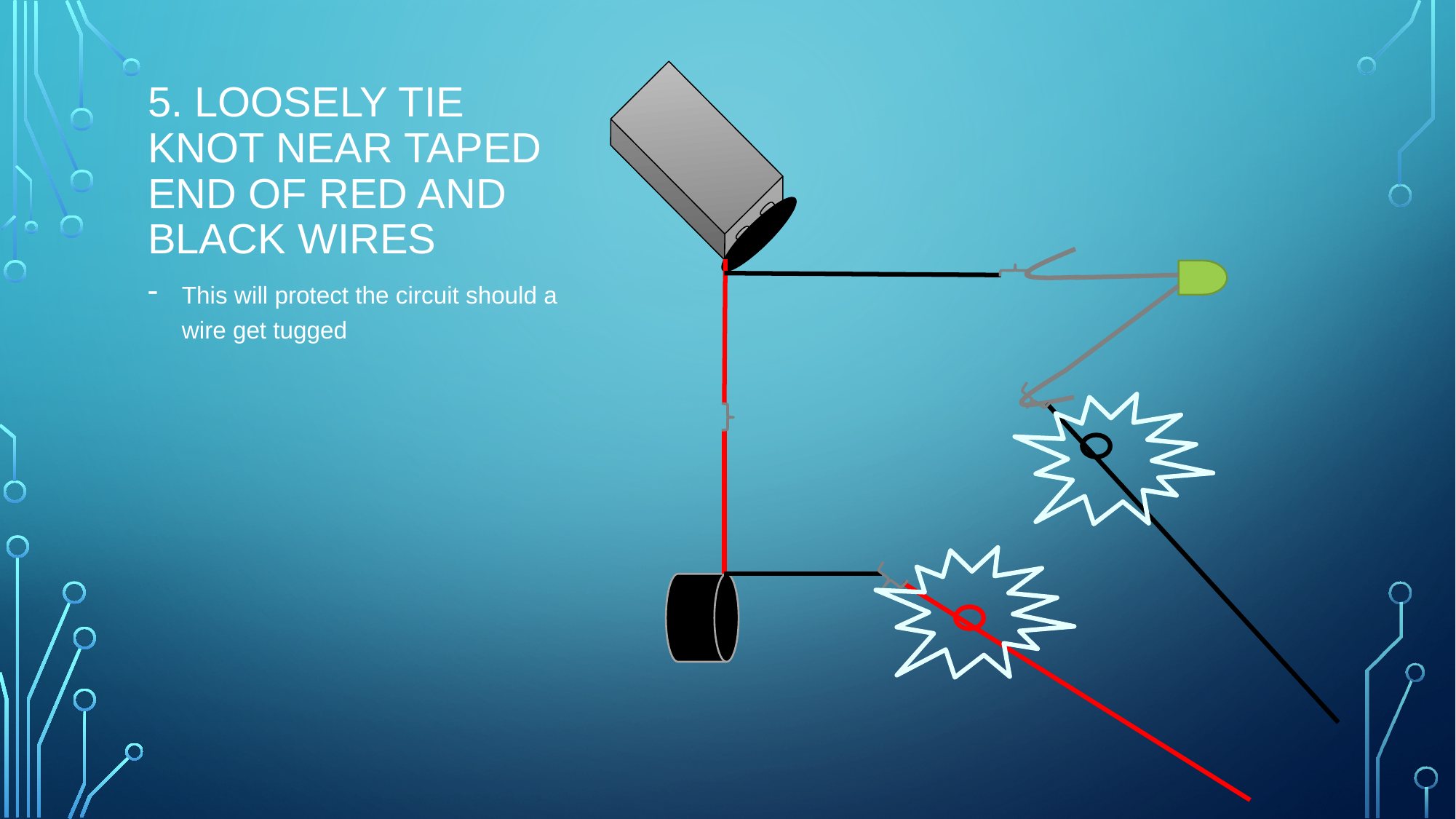

# 5. Loosely tie knot near taped end of red and black wires

This will protect the circuit should a wire get tugged